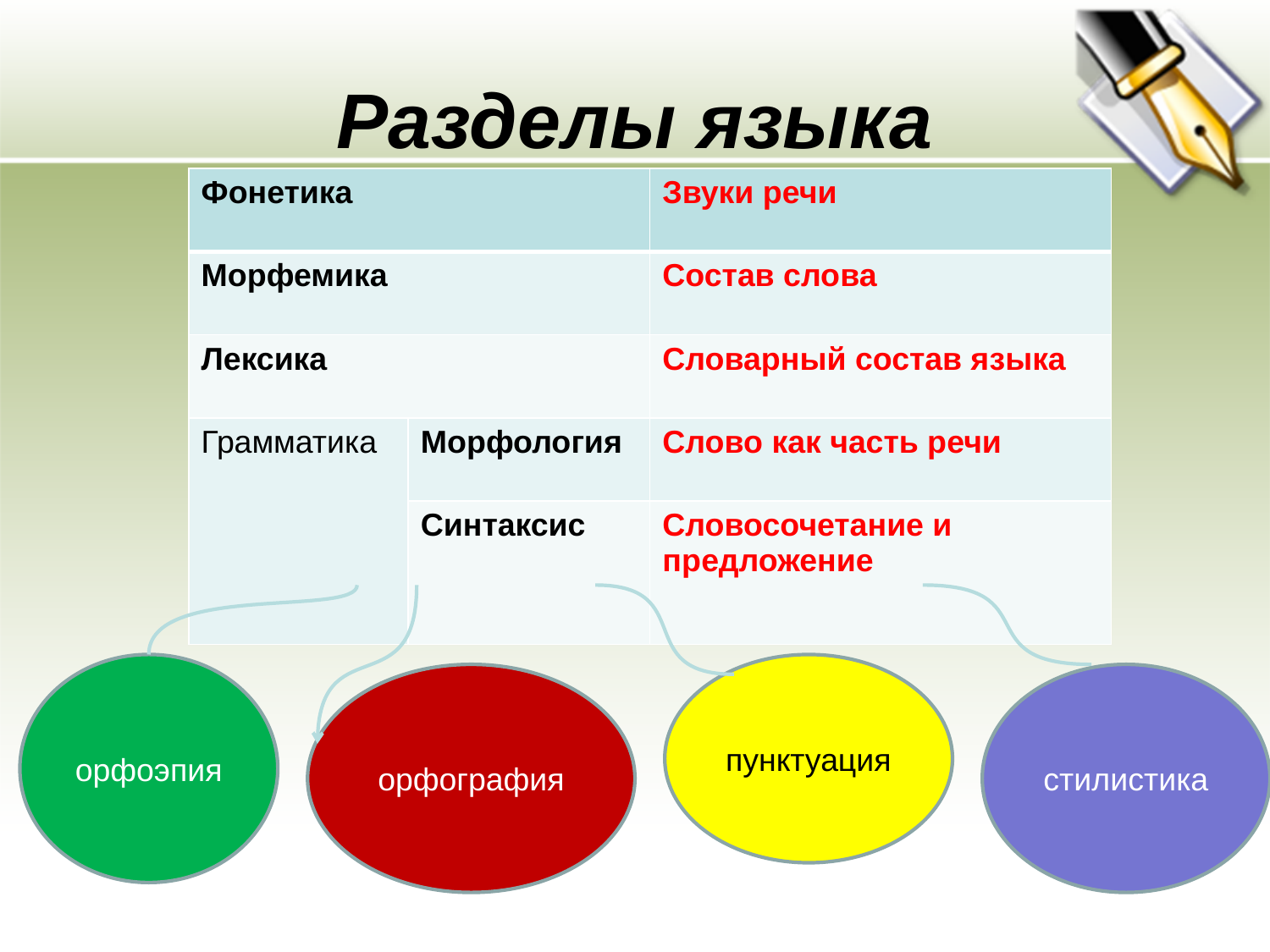

# Разделы языка
| Фонетика |  | Звуки речи |
| --- | --- | --- |
| Морфемика |  | Состав слова |
| Лексика |  | Словарный состав языка |
| Грамматика | Морфология | Слово как часть речи |
|  | Синтаксис | Словосочетание и предложение |
орфоэпия
пунктуация
орфография
стилистика